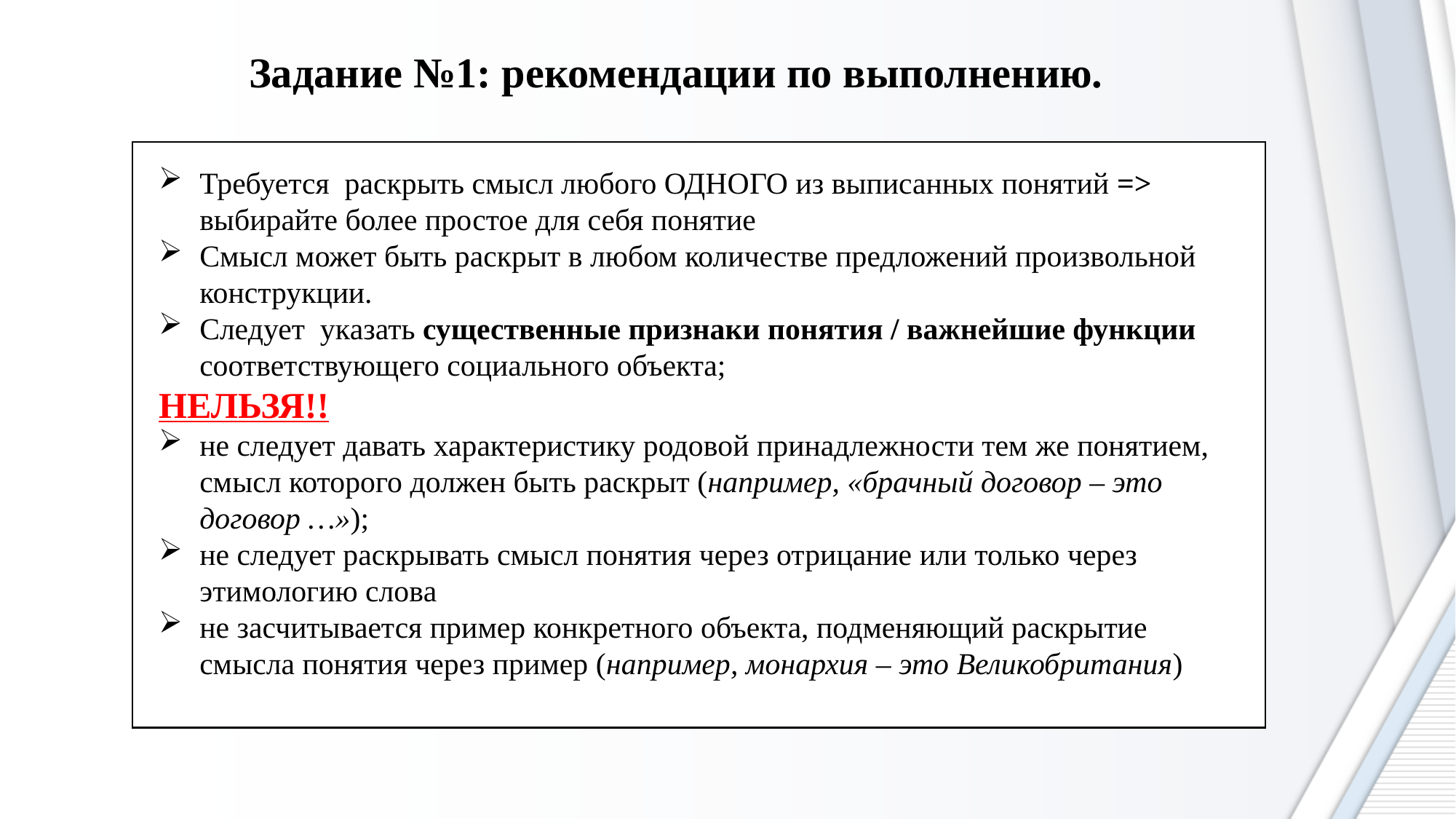

Задание №1: рекомендации по выполнению.

Требуется  раскрыть смысл любого ОДНОГО из выписанных понятий => выбирайте более простое для себя понятие
Смысл может быть раскрыт в любом количестве предложений произвольной конструкции.
Следует  указать существенные признаки понятия / важнейшие функции соответствующего социального объекта;
НЕЛЬЗЯ!!
не следует давать характеристику родовой принадлежности тем же понятием, смысл которого должен быть раскрыт (например, «брачный договор – это договор …»);
не следует раскрывать смысл понятия через отрицание или только через этимологию слова
не засчитывается пример конкретного объекта, подменяющий раскрытие смысла понятия через пример (например, монархия – это Великобритания)